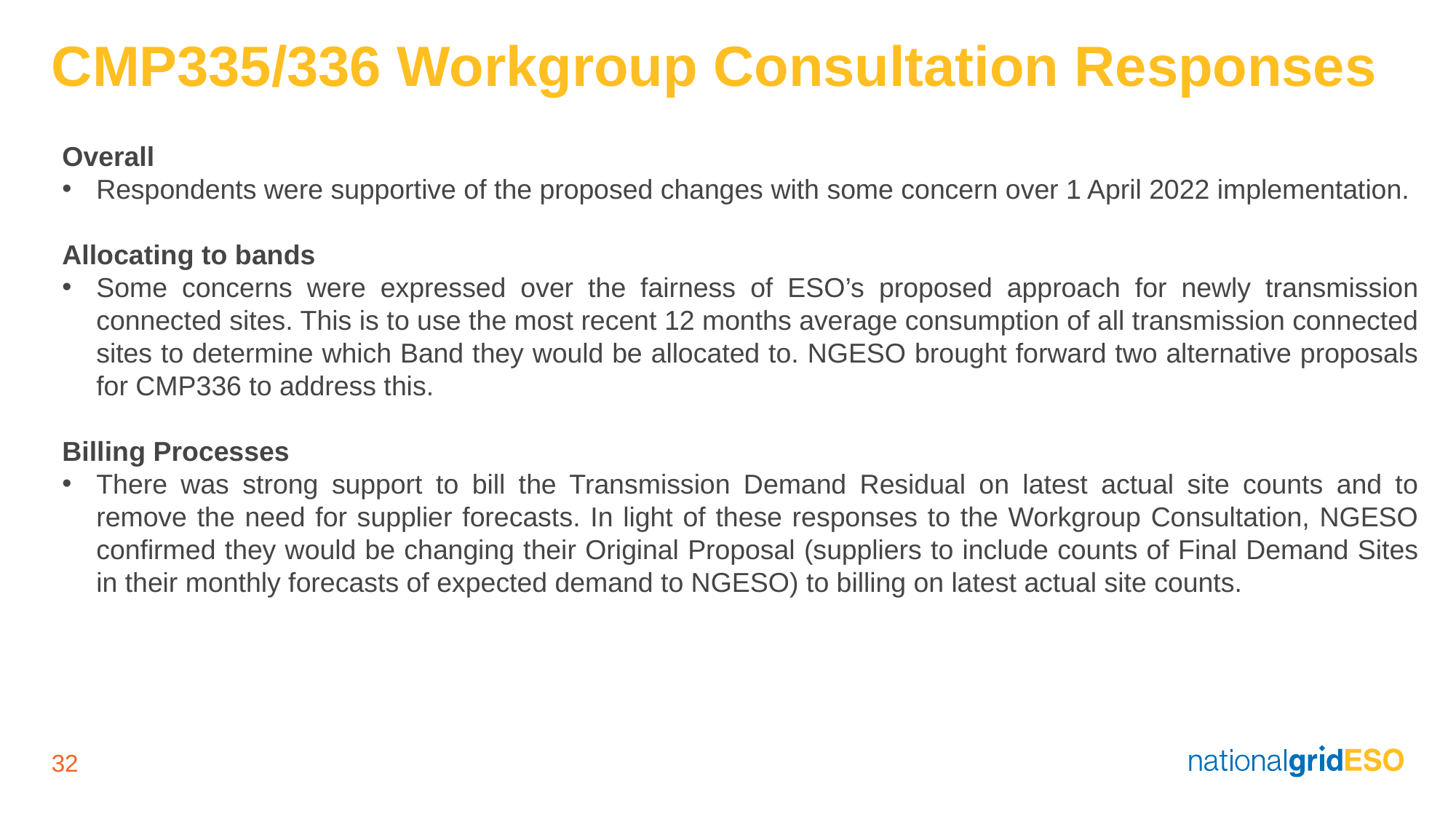

# CMP335/336 Workgroup Consultation Responses
Overall
Respondents were supportive of the proposed changes with some concern over 1 April 2022 implementation.

Allocating to bands
Some concerns were expressed over the fairness of ESO’s proposed approach for newly transmission connected sites. This is to use the most recent 12 months average consumption of all transmission connected sites to determine which Band they would be allocated to. NGESO brought forward two alternative proposals for CMP336 to address this.

Billing Processes
There was strong support to bill the Transmission Demand Residual on latest actual site counts and to remove the need for supplier forecasts. In light of these responses to the Workgroup Consultation, NGESO confirmed they would be changing their Original Proposal (suppliers to include counts of Final Demand Sites in their monthly forecasts of expected demand to NGESO) to billing on latest actual site counts.